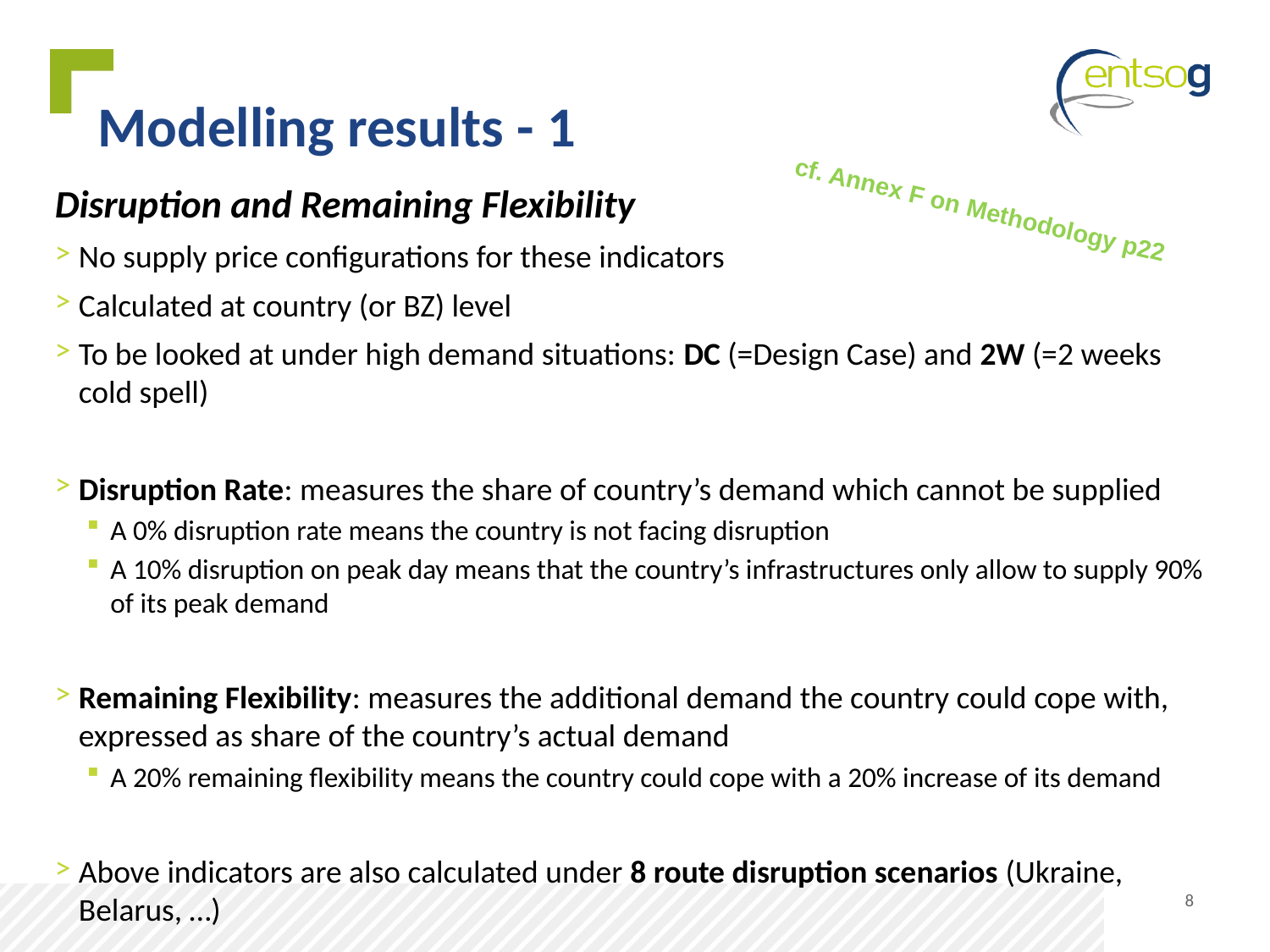

# Modelling results - 1
Disruption and Remaining Flexibility
No supply price configurations for these indicators
Calculated at country (or BZ) level
To be looked at under high demand situations: DC (=Design Case) and 2W (=2 weeks cold spell)

Disruption Rate: measures the share of country’s demand which cannot be supplied
A 0% disruption rate means the country is not facing disruption
A 10% disruption on peak day means that the country’s infrastructures only allow to supply 90% of its peak demand

Remaining Flexibility: measures the additional demand the country could cope with, expressed as share of the country’s actual demand
A 20% remaining flexibility means the country could cope with a 20% increase of its demand

Above indicators are also calculated under 8 route disruption scenarios (Ukraine, Belarus, …)
cf. Annex F on Methodology p22
8